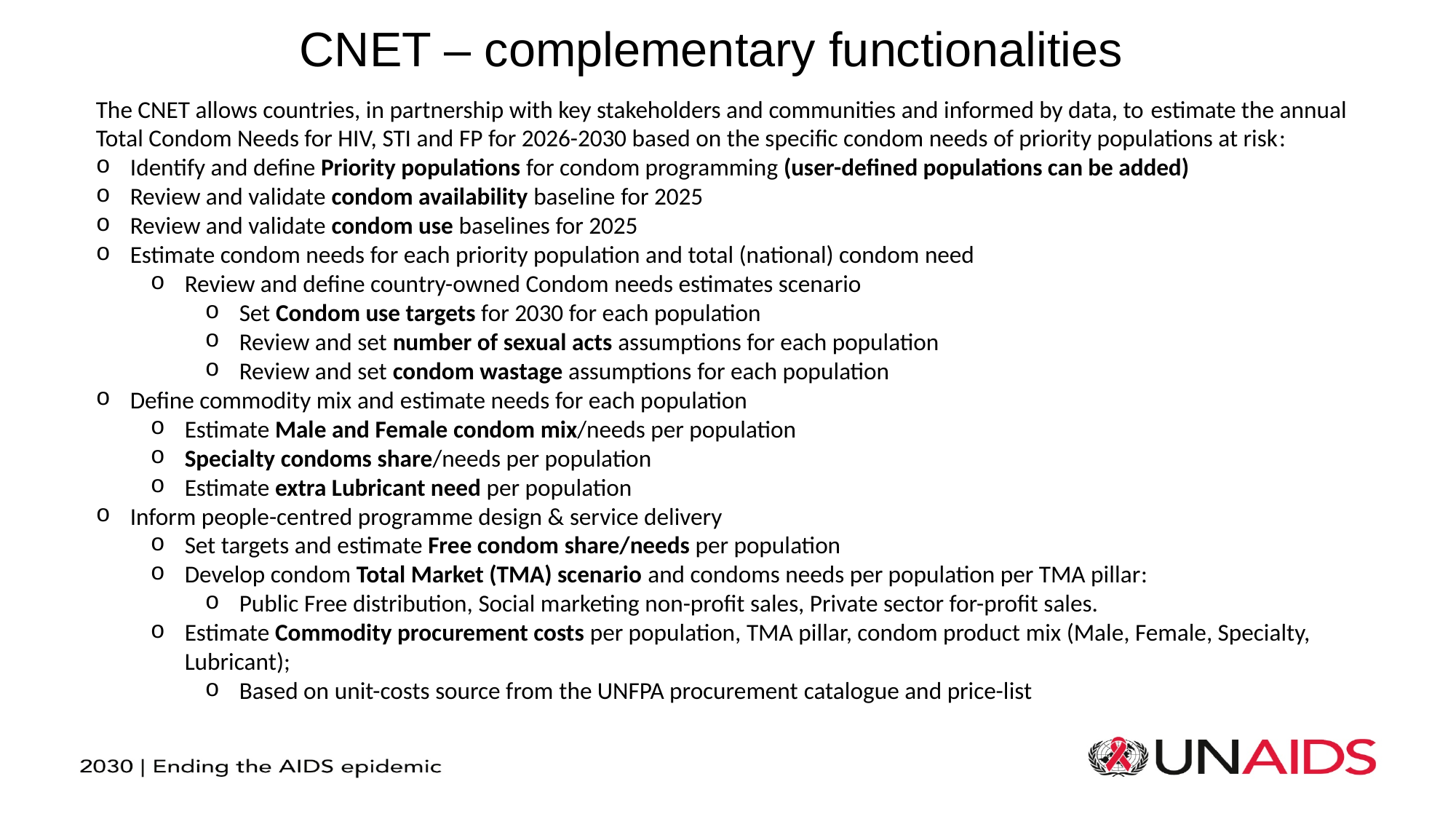

# CNET – complementary functionalities
The CNET allows countries, in partnership with key stakeholders and communities and informed by data, to estimate the annual Total Condom Needs for HIV, STI and FP for 2026-2030 based on the specific condom needs of priority populations at risk:
Identify and define Priority populations for condom programming (user-defined populations can be added)
Review and validate condom availability baseline for 2025
Review and validate condom use baselines for 2025
Estimate condom needs for each priority population and total (national) condom need
Review and define country-owned Condom needs estimates scenario
Set Condom use targets for 2030 for each population
Review and set number of sexual acts assumptions for each population
Review and set condom wastage assumptions for each population
Define commodity mix and estimate needs for each population
Estimate Male and Female condom mix/needs per population
Specialty condoms share/needs per population
Estimate extra Lubricant need per population
Inform people-centred programme design & service delivery
Set targets and estimate Free condom share/needs per population
Develop condom Total Market (TMA) scenario and condoms needs per population per TMA pillar:
Public Free distribution, Social marketing non-profit sales, Private sector for-profit sales.
Estimate Commodity procurement costs per population, TMA pillar, condom product mix (Male, Female, Specialty, Lubricant);
Based on unit-costs source from the UNFPA procurement catalogue and price-list